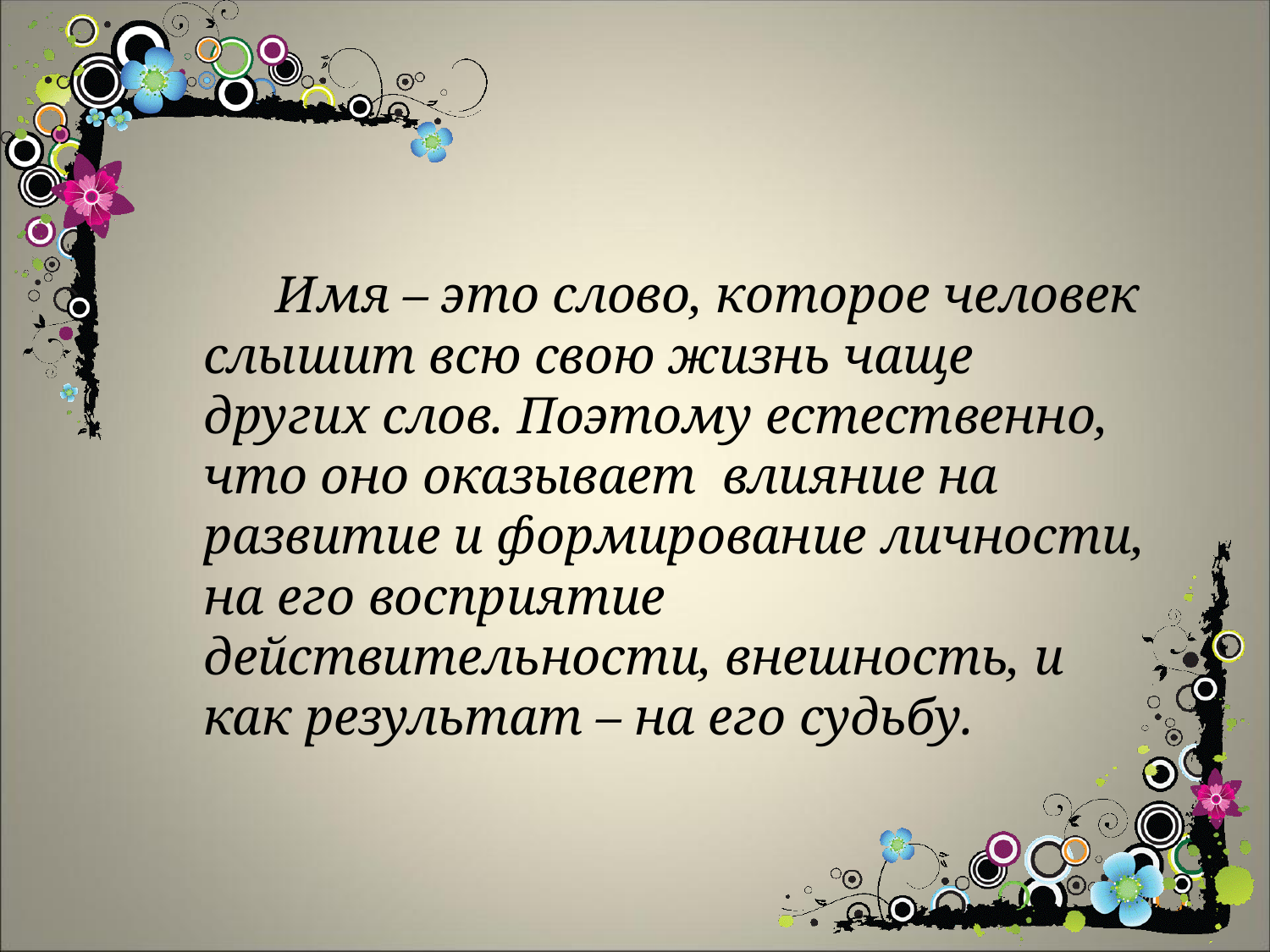

Имя – это слово, которое человек слышит всю свою жизнь чаще других слов. Поэтому естественно, что оно оказывает  влияние на развитие и формирование личности, на его восприятие действительности, внешность, и как результат – на его судьбу.